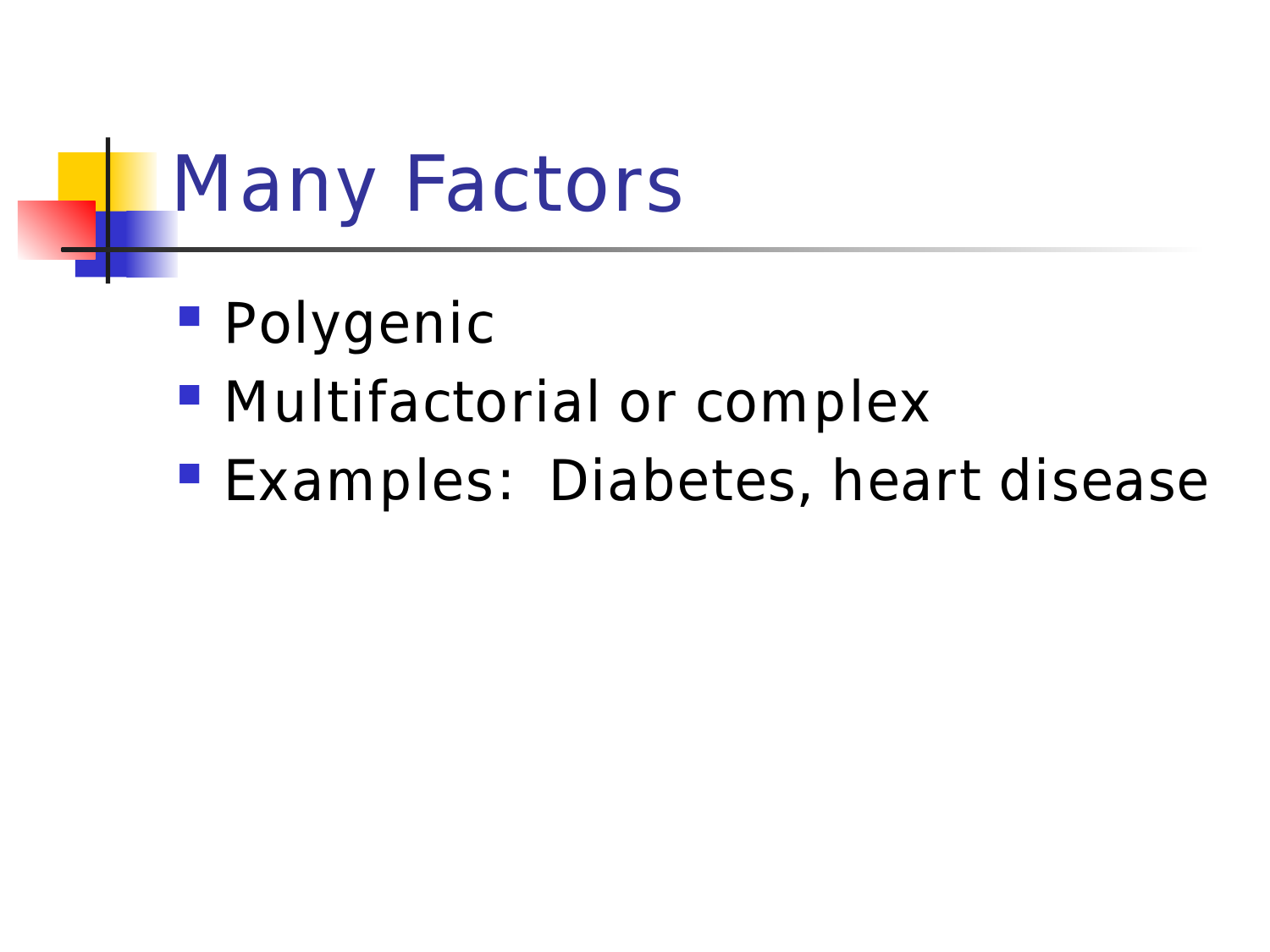

# Many Factors
Polygenic
Multifactorial or complex
Examples:  Diabetes, heart disease